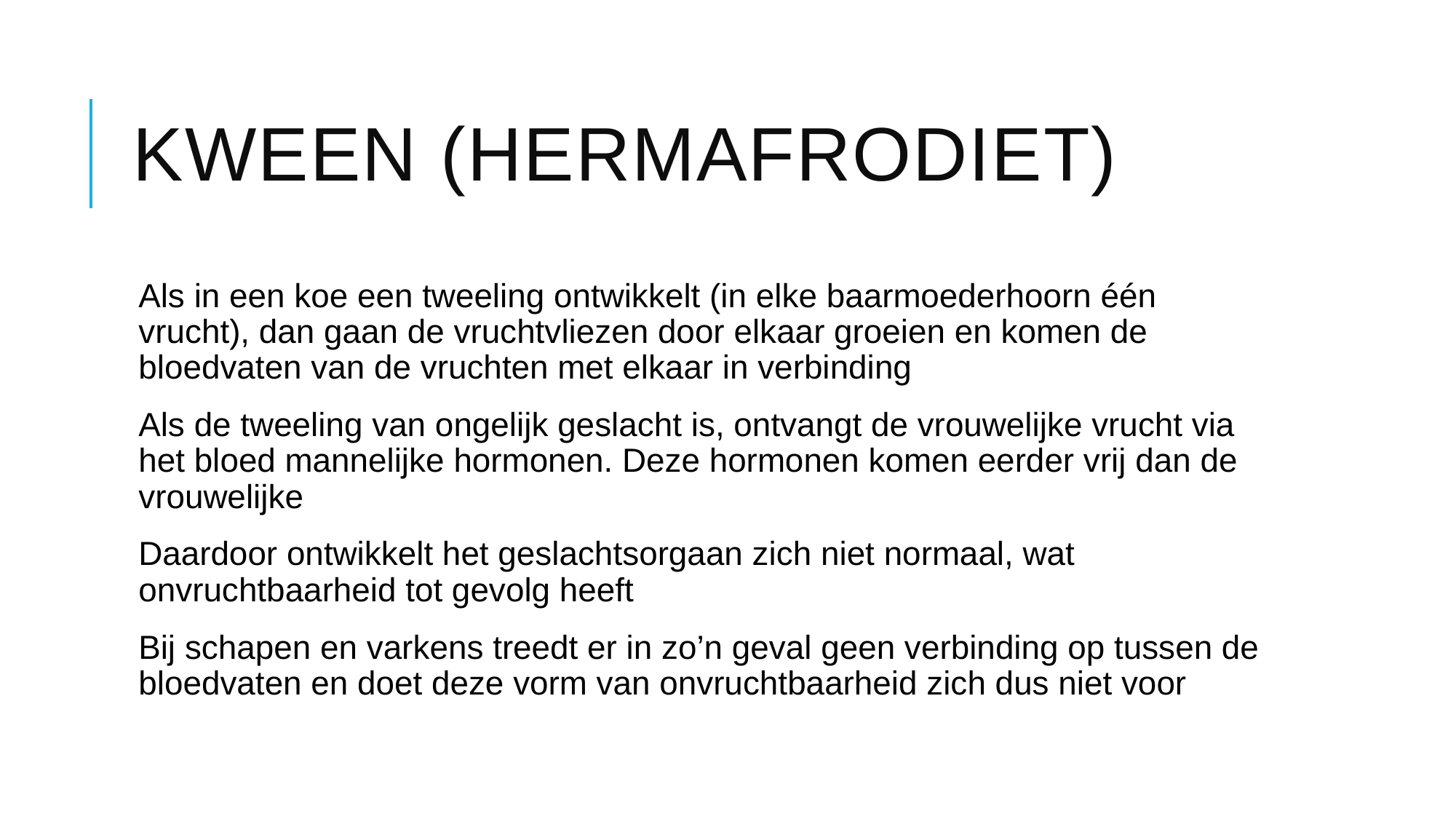

# Kween (hermafrodiet)
Als in een koe een tweeling ontwikkelt (in elke baarmoederhoorn één vrucht), dan gaan de vruchtvliezen door elkaar groeien en komen de bloedvaten van de vruchten met elkaar in verbinding
Als de tweeling van ongelijk geslacht is, ontvangt de vrouwelijke vrucht via het bloed mannelijke hormonen. Deze hormonen komen eerder vrij dan de vrouwelijke
Daardoor ontwikkelt het geslachtsorgaan zich niet normaal, wat onvruchtbaarheid tot gevolg heeft
Bij schapen en varkens treedt er in zo’n geval geen verbinding op tussen de bloedvaten en doet deze vorm van onvruchtbaarheid zich dus niet voor